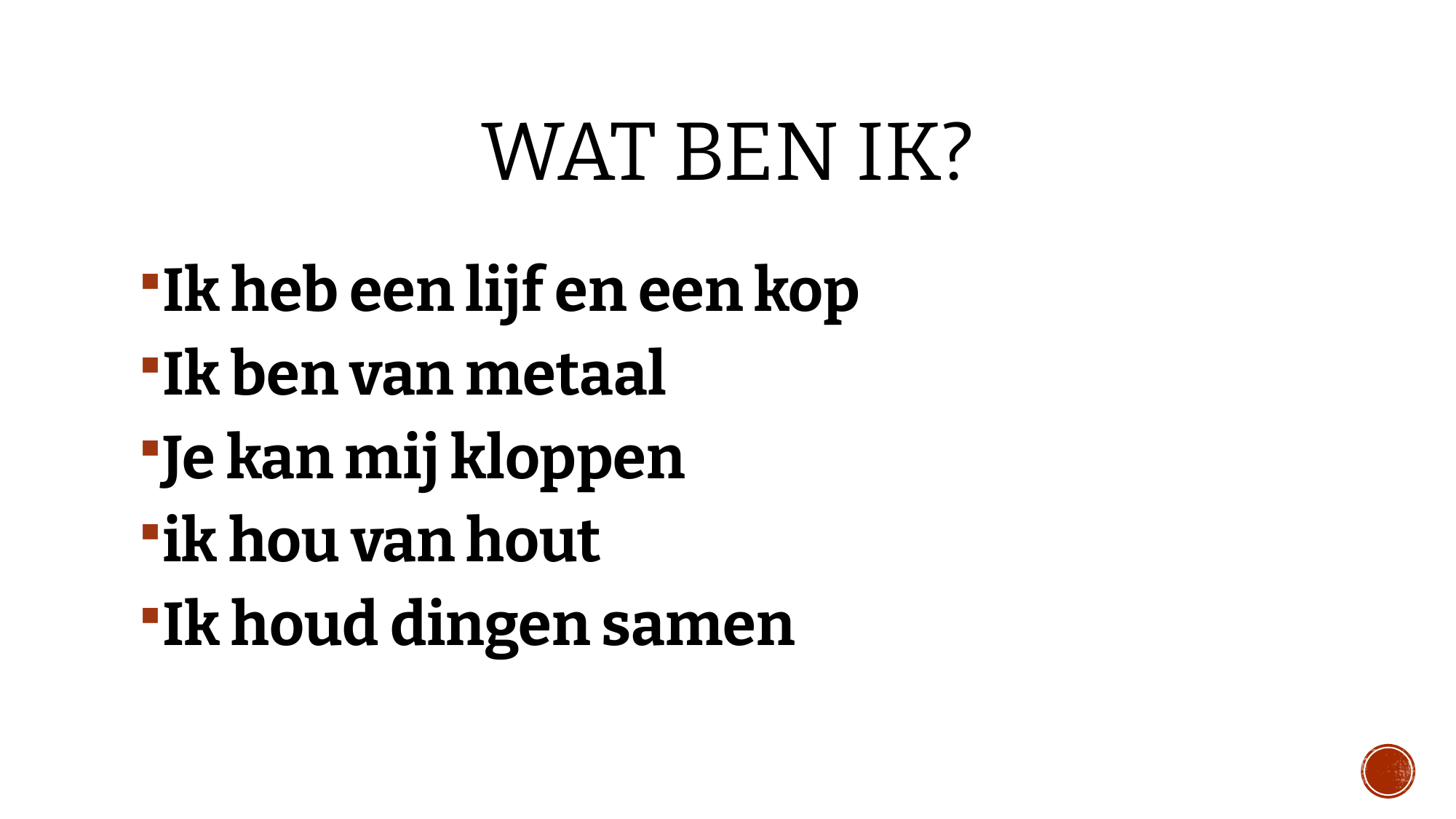

# Wat ben ik?
Ik heb een lijf en een kop
Ik ben van metaal
Je kan mij kloppen
ik hou van hout
Ik houd dingen samen